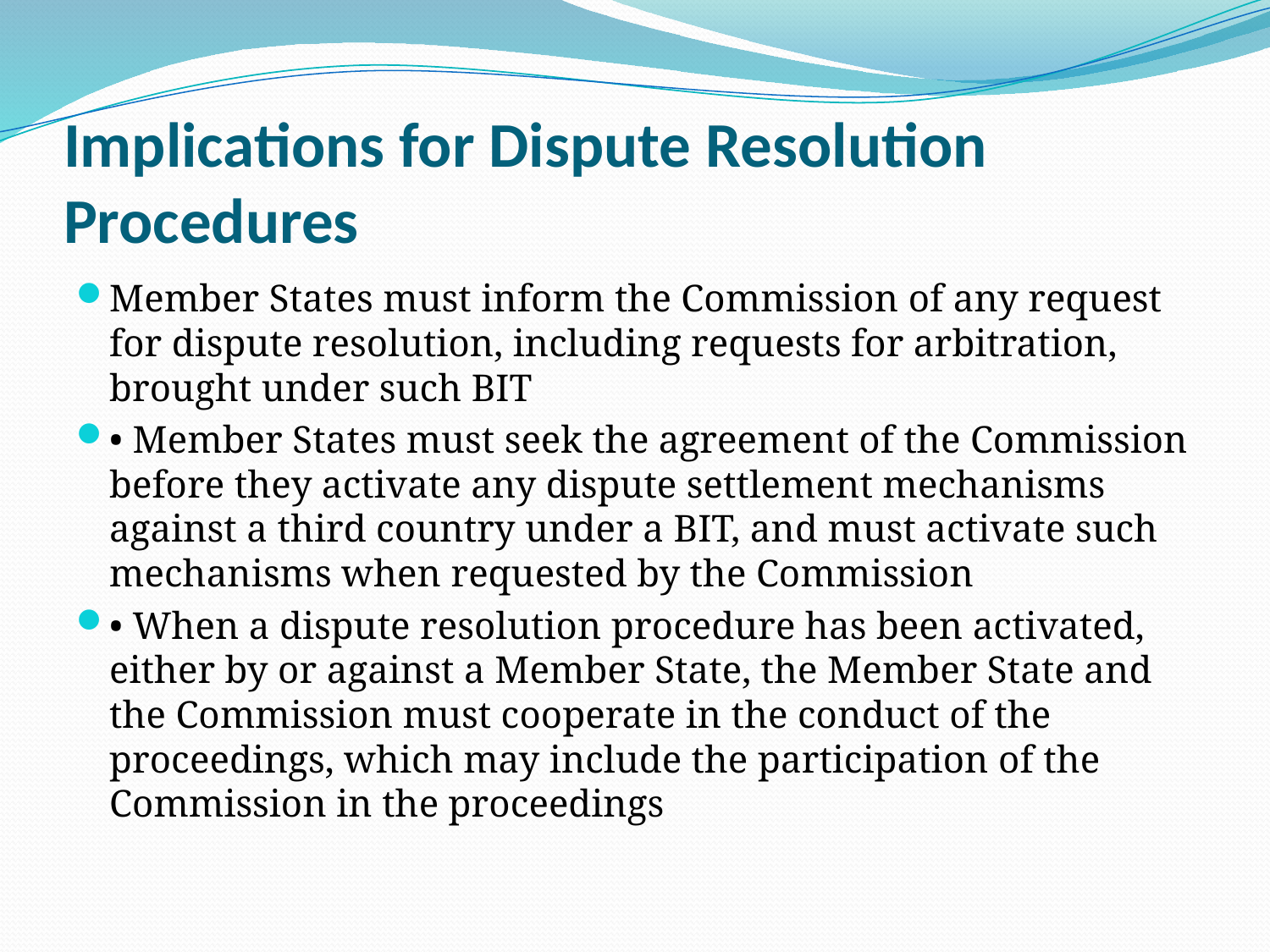

# Implications for Dispute Resolution Procedures
Member States must inform the Commission of any request for dispute resolution, including requests for arbitration, brought under such BIT
• Member States must seek the agreement of the Commission before they activate any dispute settlement mechanisms against a third country under a BIT, and must activate such mechanisms when requested by the Commission
• When a dispute resolution procedure has been activated, either by or against a Member State, the Member State and the Commission must cooperate in the conduct of the proceedings, which may include the participation of the Commission in the proceedings